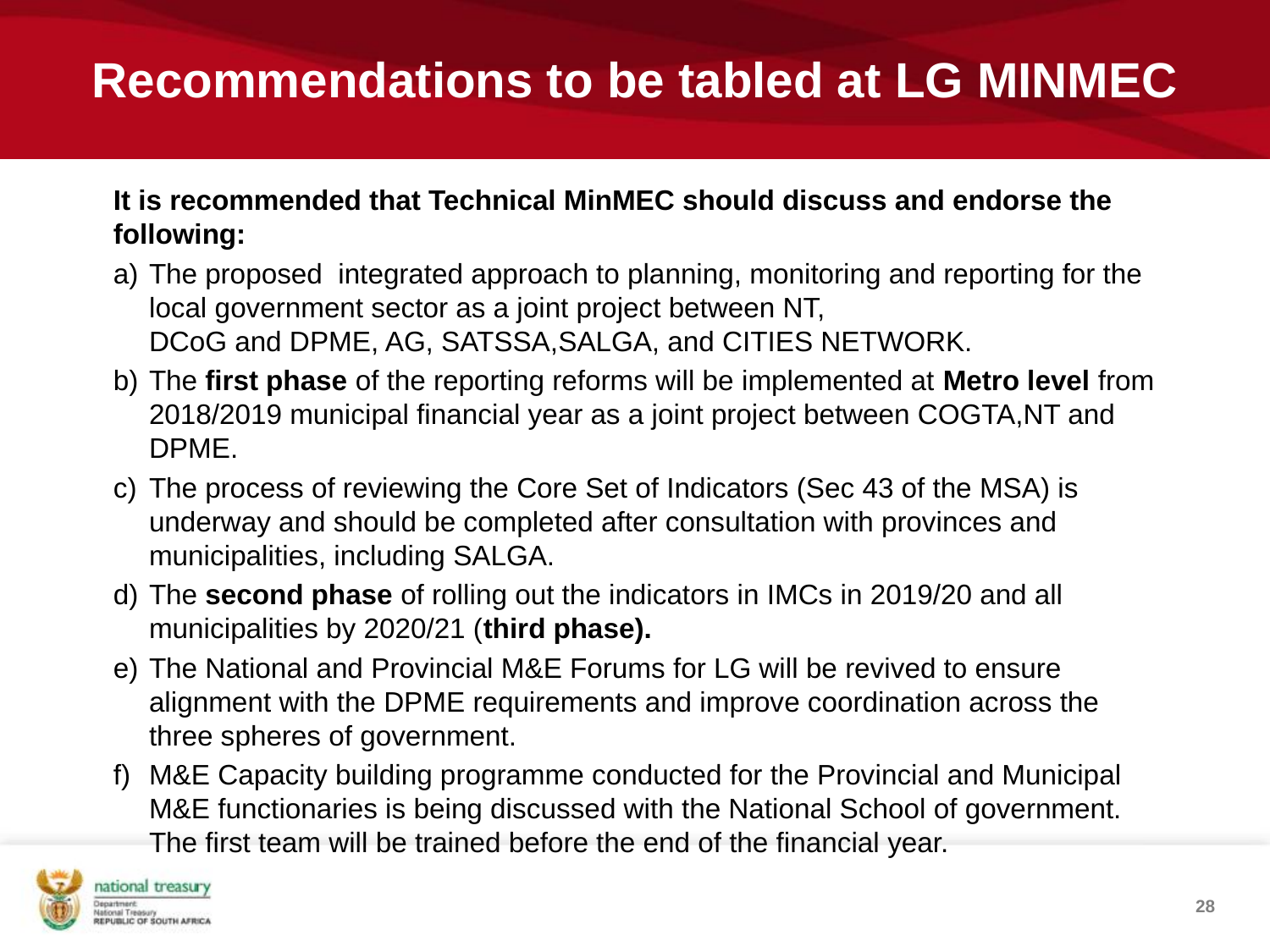

Recommendations to be tabled at LG MINMEC
It is recommended that Technical MinMEC should discuss and endorse the following:
The proposed  integrated approach to planning, monitoring and reporting for the local government sector as a joint project between NT,
DCoG and DPME, AG, SATSSA,SALGA, and CITIES NETWORK.
The first phase of the reporting reforms will be implemented at Metro level from 2018/2019 municipal financial year as a joint project between COGTA,NT and DPME.
The process of reviewing the Core Set of Indicators (Sec 43 of the MSA) is underway and should be completed after consultation with provinces and municipalities, including SALGA.
The second phase of rolling out the indicators in IMCs in 2019/20 and all municipalities by 2020/21 (third phase).
The National and Provincial M&E Forums for LG will be revived to ensure alignment with the DPME requirements and improve coordination across the three spheres of government.
M&E Capacity building programme conducted for the Provincial and Municipal M&E functionaries is being discussed with the National School of government. The first team will be trained before the end of the financial year.

28